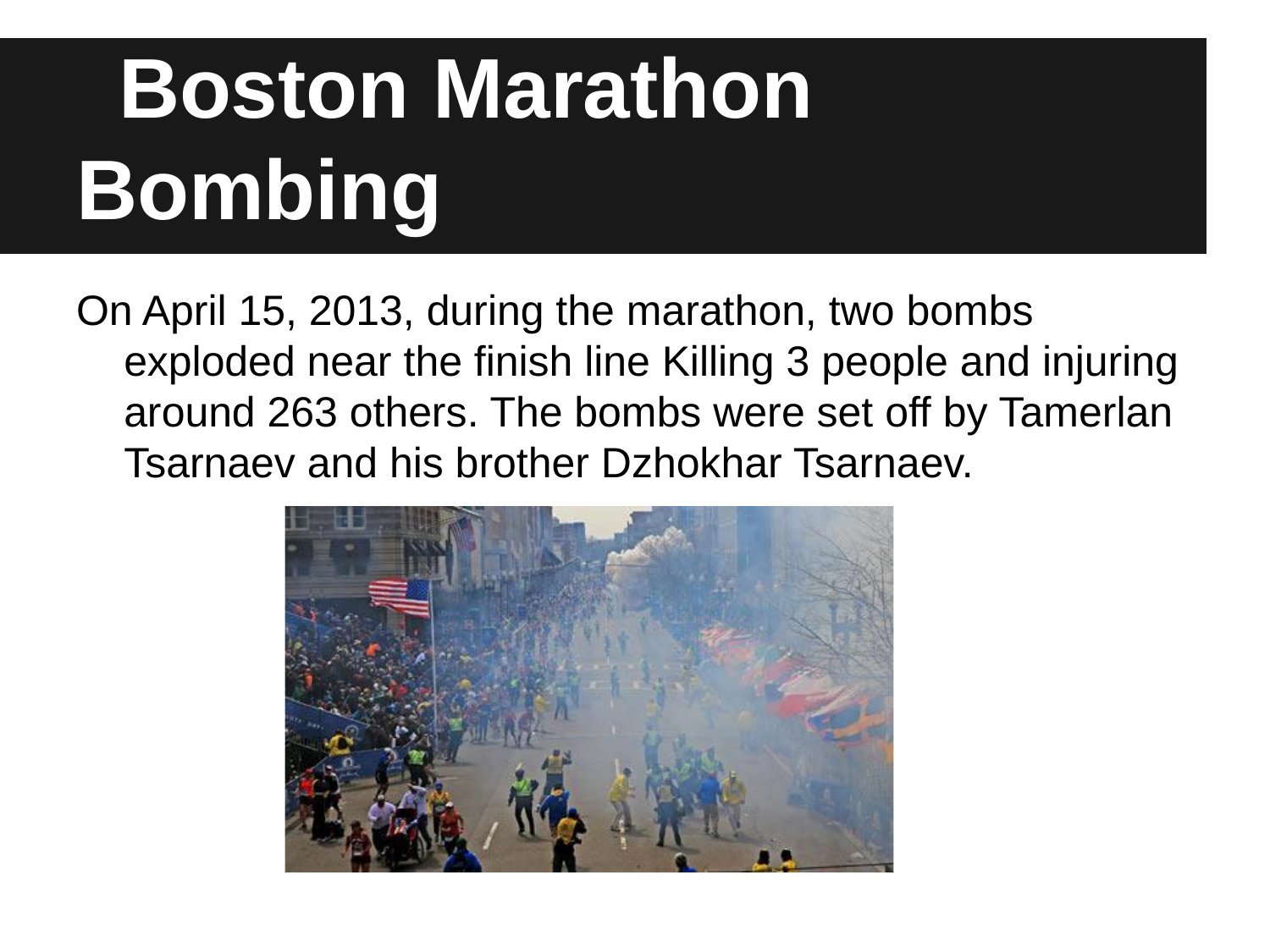

# 2013-
Boston Marathon Bombing
On April 15, 2013, during the marathon, two bombs exploded near the finish line Killing 3 people and injuring around 263 others. The bombs were set off by Tamerlan Tsarnaev and his brother Dzhokhar Tsarnaev.